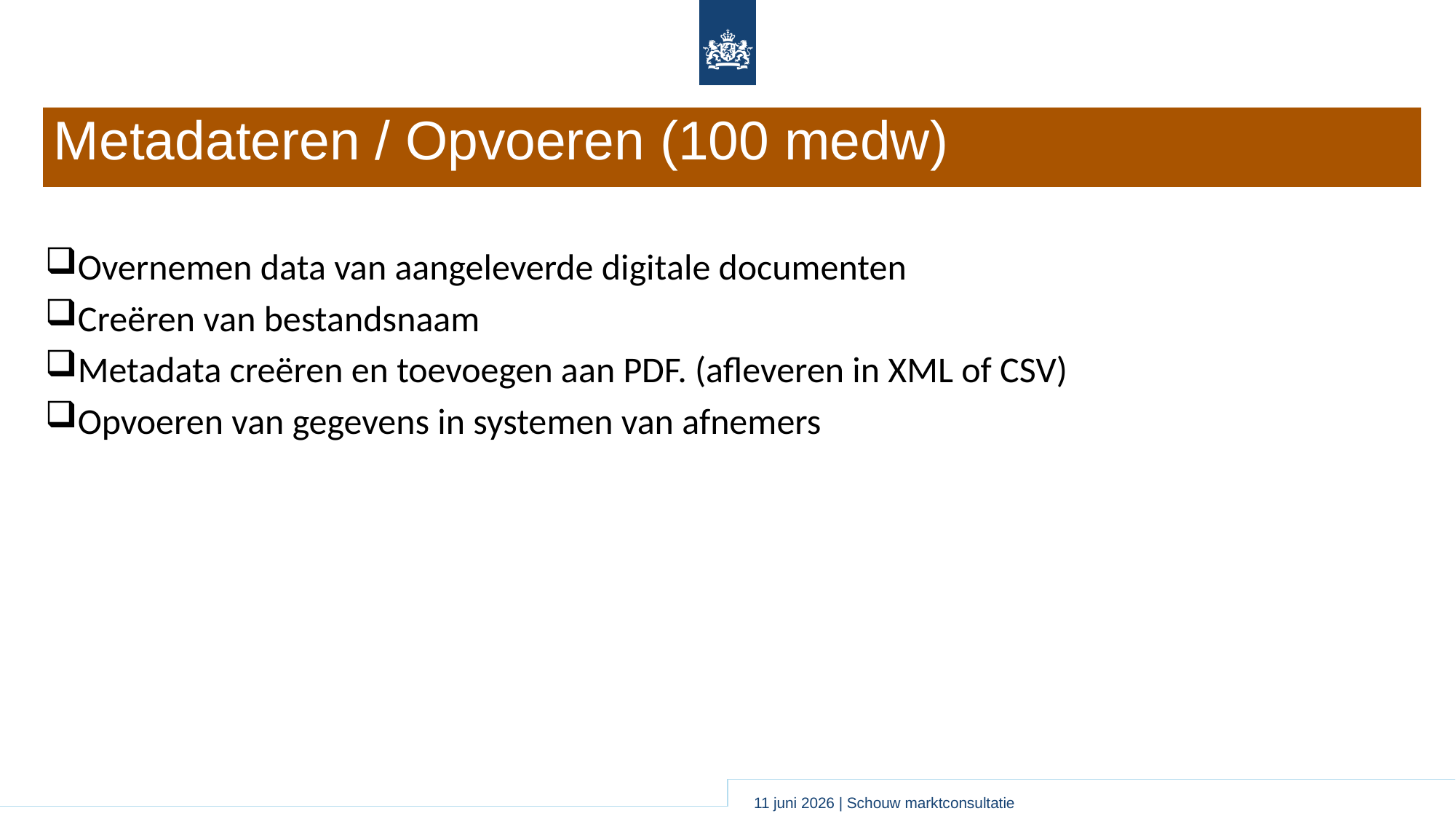

# Metadateren / Opvoeren (100 medw)

Overnemen data van aangeleverde digitale documenten
Creëren van bestandsnaam
Metadata creëren en toevoegen aan PDF. (afleveren in XML of CSV)
Opvoeren van gegevens in systemen van afnemers

11 juni 2026 | Schouw marktconsultatie